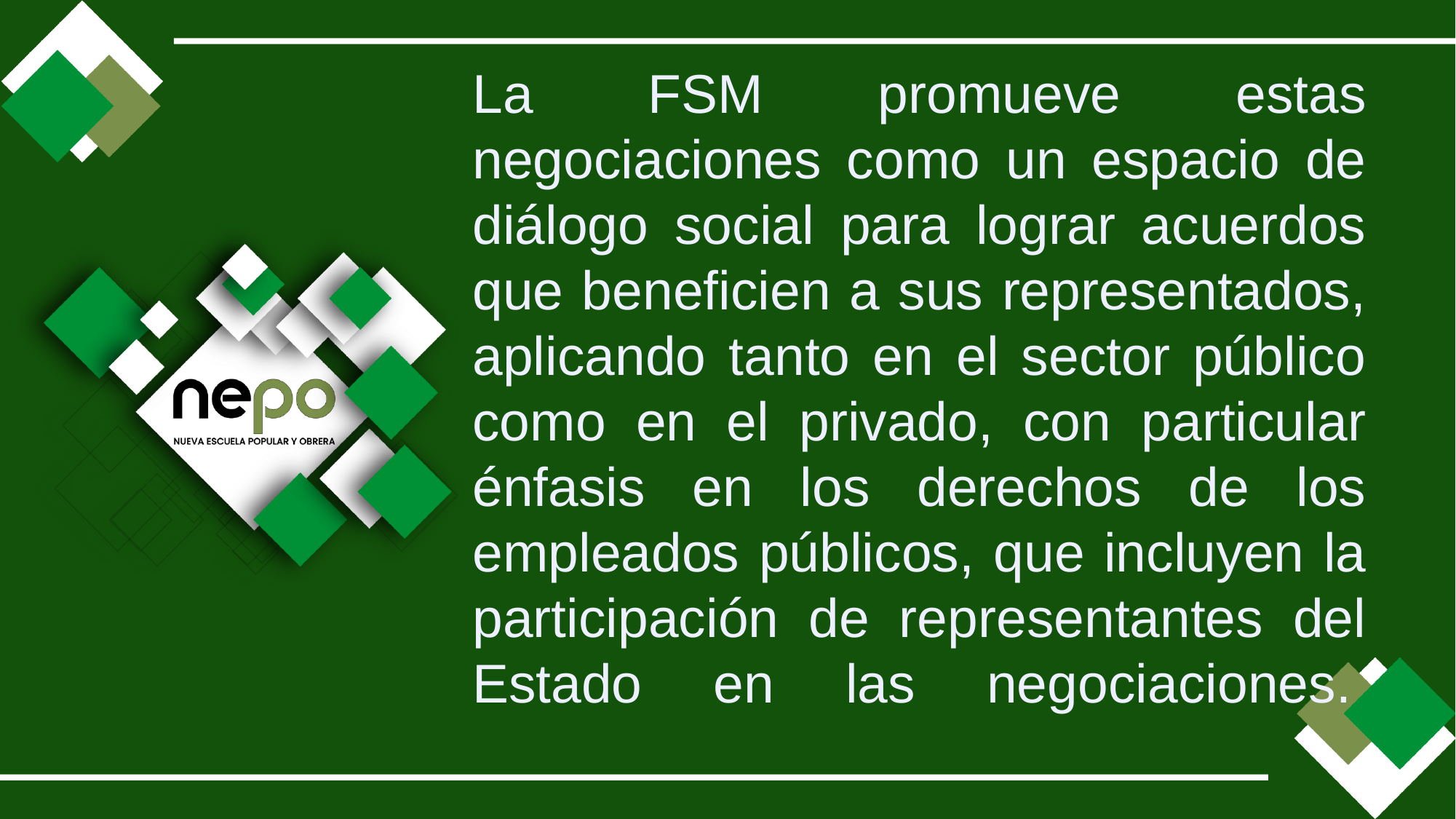

La FSM promueve estas negociaciones como un espacio de diálogo social para lograr acuerdos que beneficien a sus representados, aplicando tanto en el sector público como en el privado, con particular énfasis en los derechos de los empleados públicos, que incluyen la participación de representantes del Estado en las negociaciones.